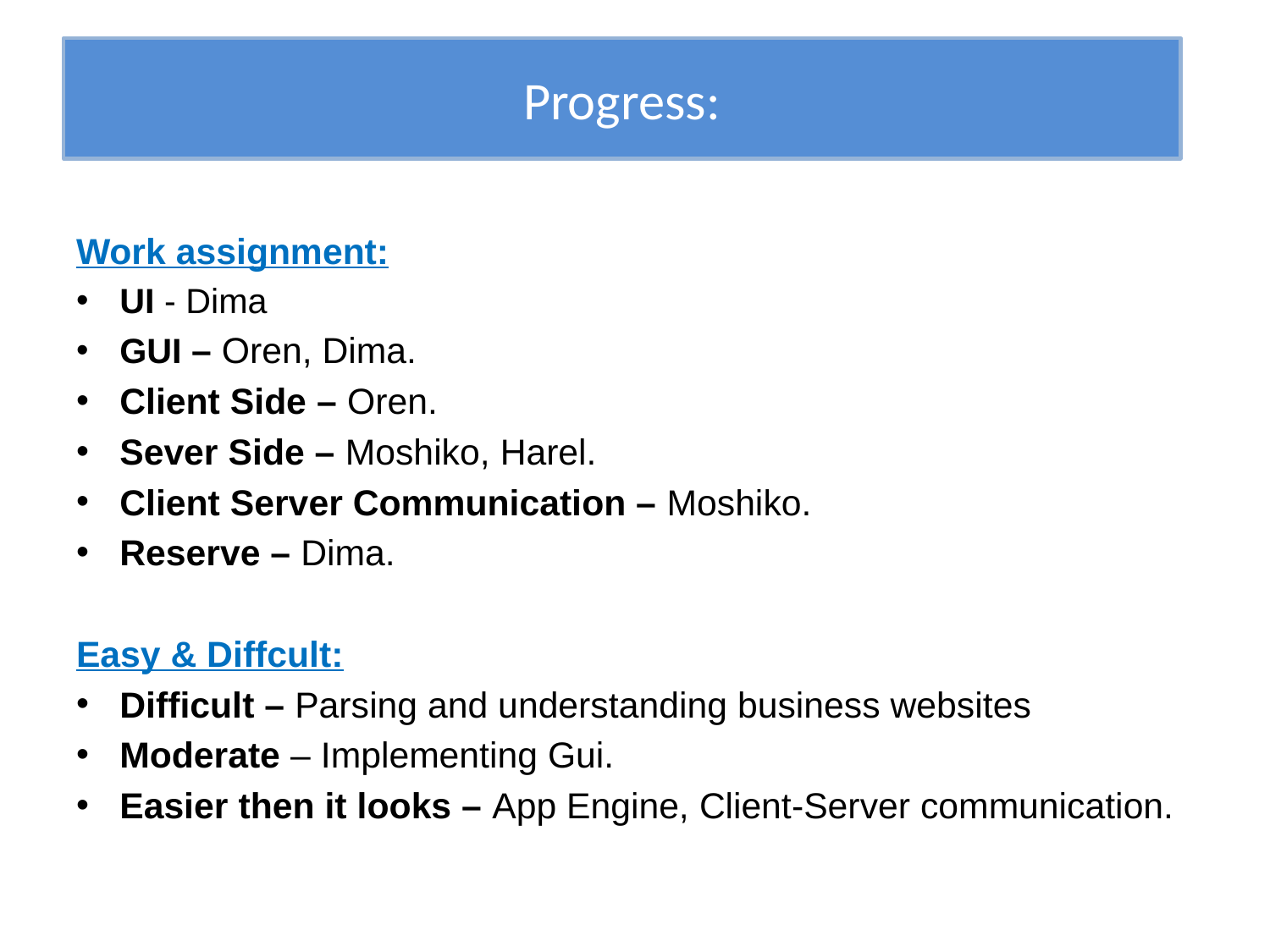

# Progress:
Work assignment:
UI - Dima
GUI – Oren, Dima.
Client Side – Oren.
Sever Side – Moshiko, Harel.
Client Server Communication – Moshiko.
Reserve – Dima.

Easy & Diffcult:
Difficult – Parsing and understanding business websites
Moderate – Implementing Gui.
Easier then it looks – App Engine, Client-Server communication.